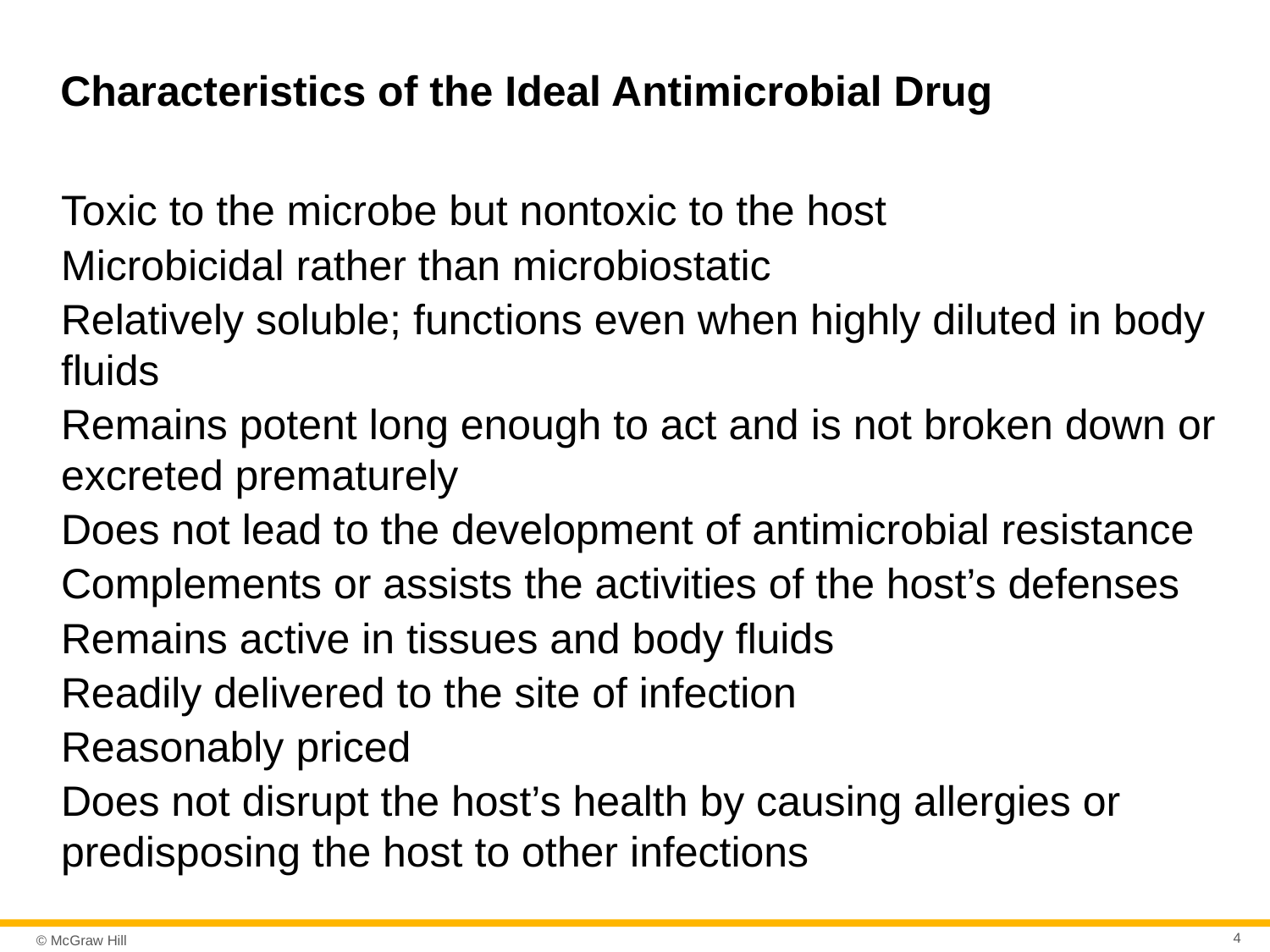

# Characteristics of the Ideal Antimicrobial Drug
Toxic to the microbe but nontoxic to the host
Microbicidal rather than microbiostatic
Relatively soluble; functions even when highly diluted in body fluids
Remains potent long enough to act and is not broken down or excreted prematurely
Does not lead to the development of antimicrobial resistance
Complements or assists the activities of the host’s defenses
Remains active in tissues and body fluids
Readily delivered to the site of infection
Reasonably priced
Does not disrupt the host’s health by causing allergies or predisposing the host to other infections